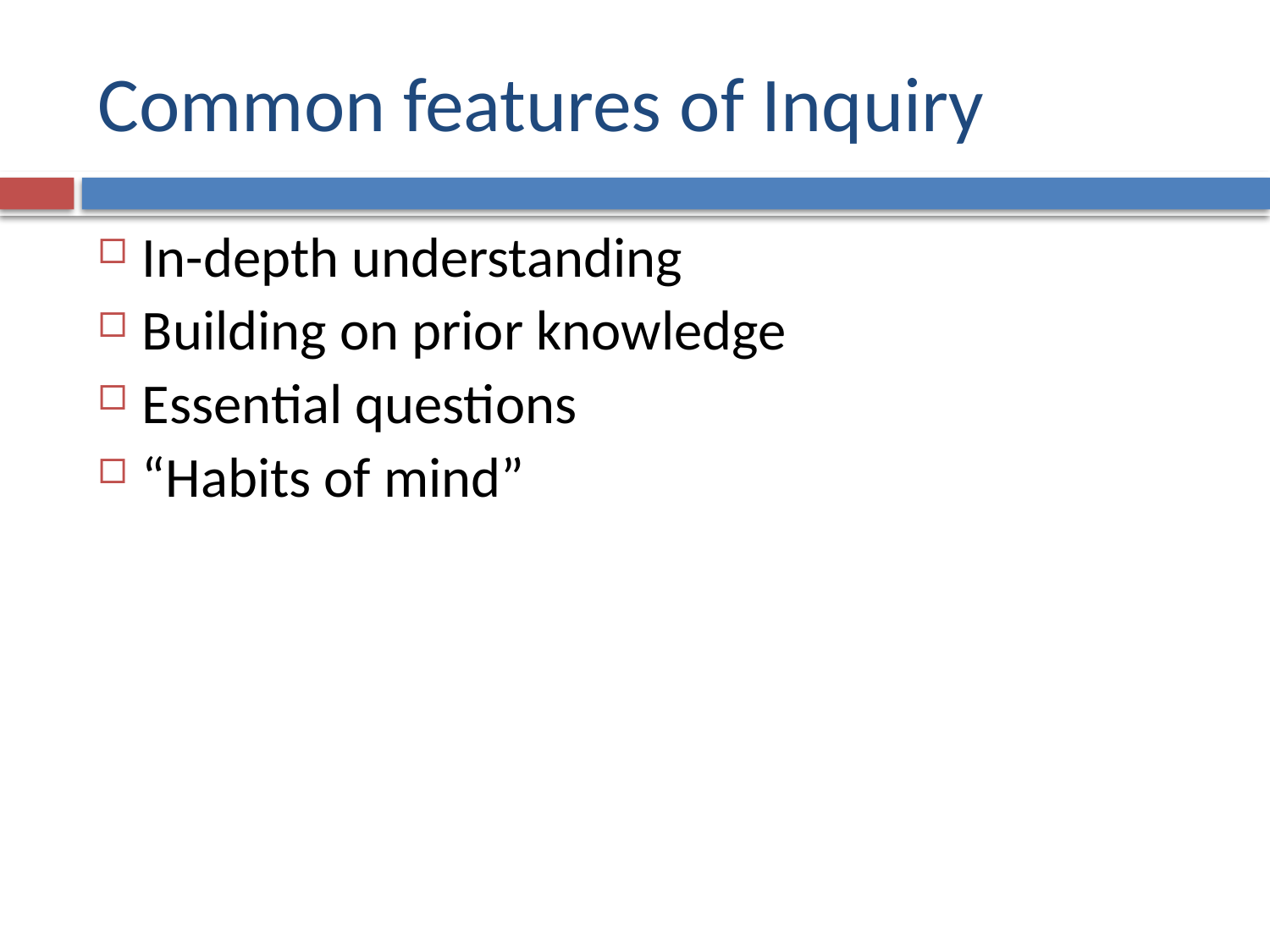

# Common features of Inquiry
In-depth understanding
Building on prior knowledge
Essential questions
“Habits of mind”